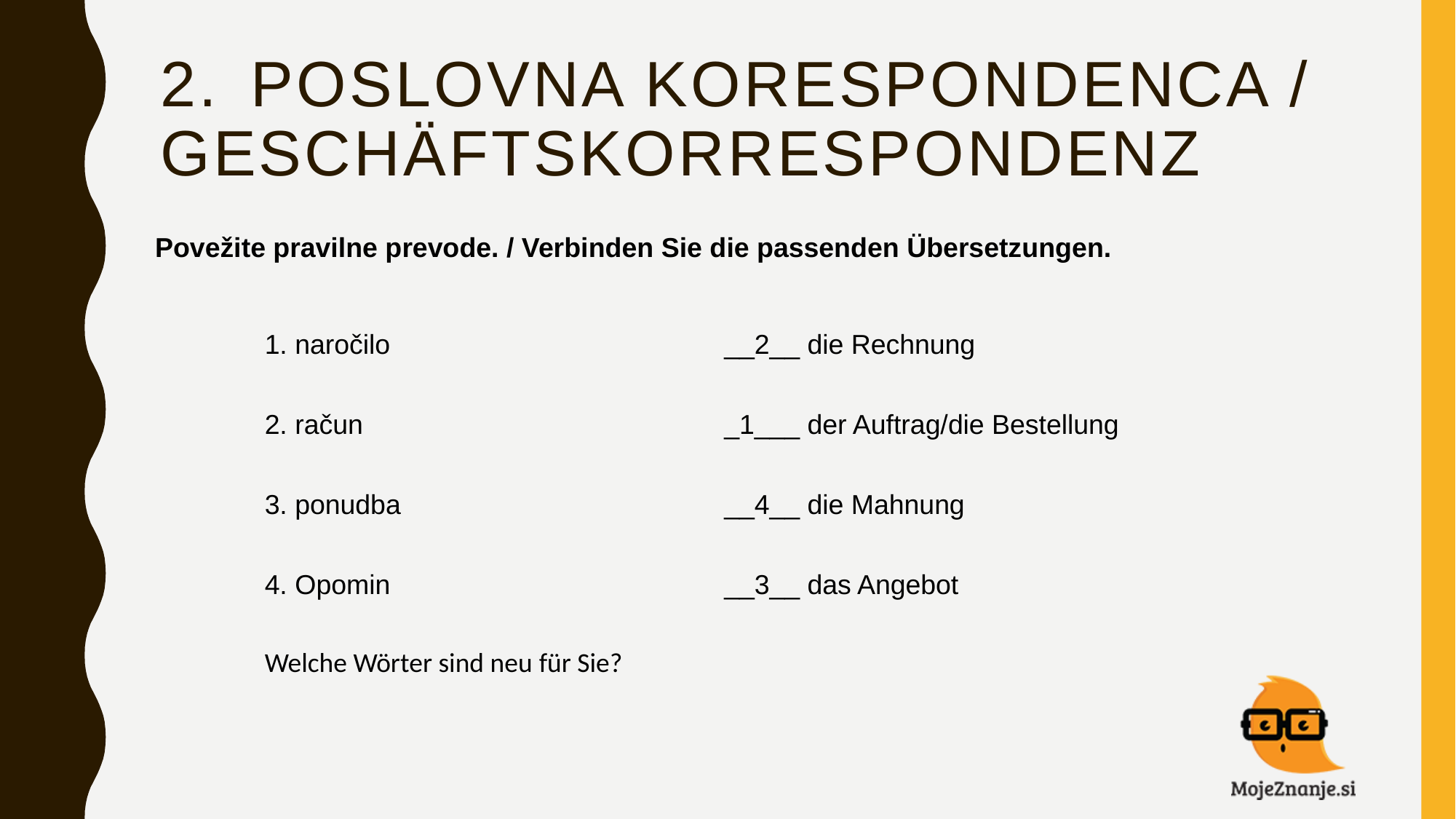

# 2.	POSLOVNA KORESPONDENCA / GESCHÄFTSKORRESPONDENZ
Povežite pravilne prevode. / Verbinden Sie die passenden Übersetzungen.

| 1. naročilo | \_\_2\_\_ die Rechnung |
| --- | --- |
| 2. račun | \_1\_\_\_ der Auftrag/die Bestellung |
| 3. ponudba | \_\_4\_\_ die Mahnung |
| 4. Opomin Welche Wörter sind neu für Sie? | \_\_3\_\_ das Angebot |